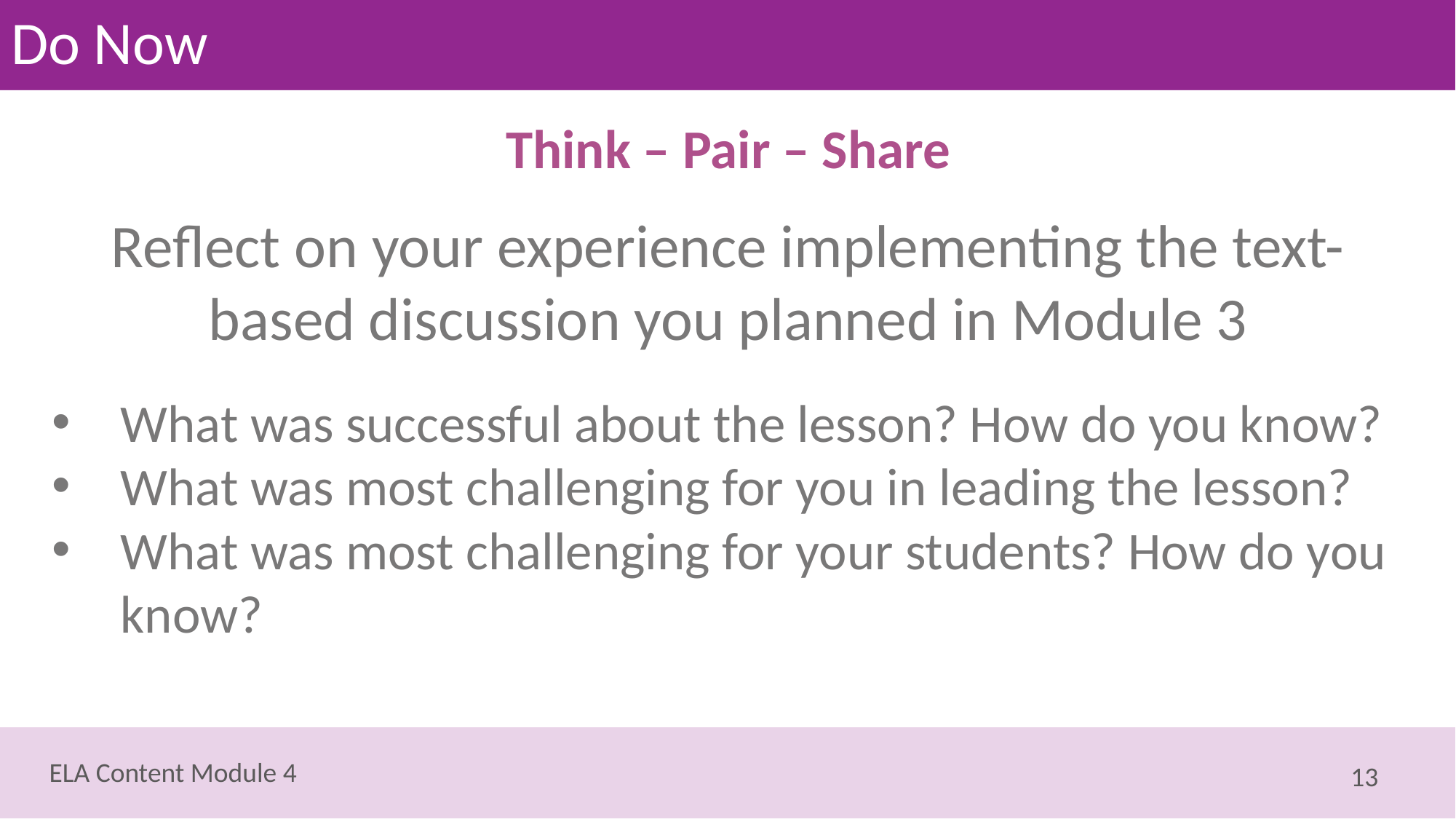

# Do Now
Think – Pair – Share

Reflect on your experience implementing the text-based discussion you planned in Module 3

What was successful about the lesson? How do you know?
What was most challenging for you in leading the lesson?
What was most challenging for your students? How do you know?
13